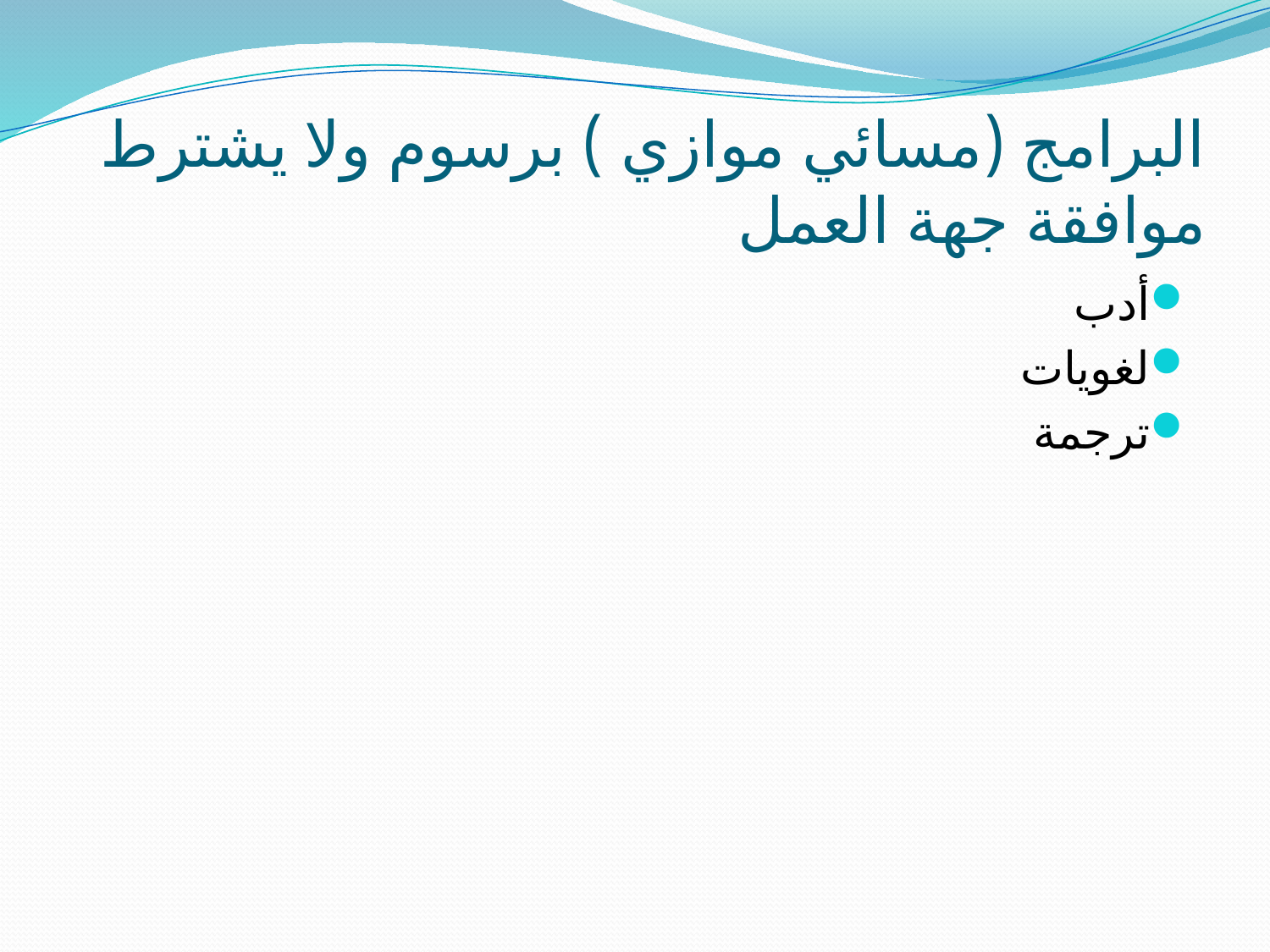

# البرامج (مسائي موازي ) برسوم ولا يشترط موافقة جهة العمل
أدب
لغويات
ترجمة